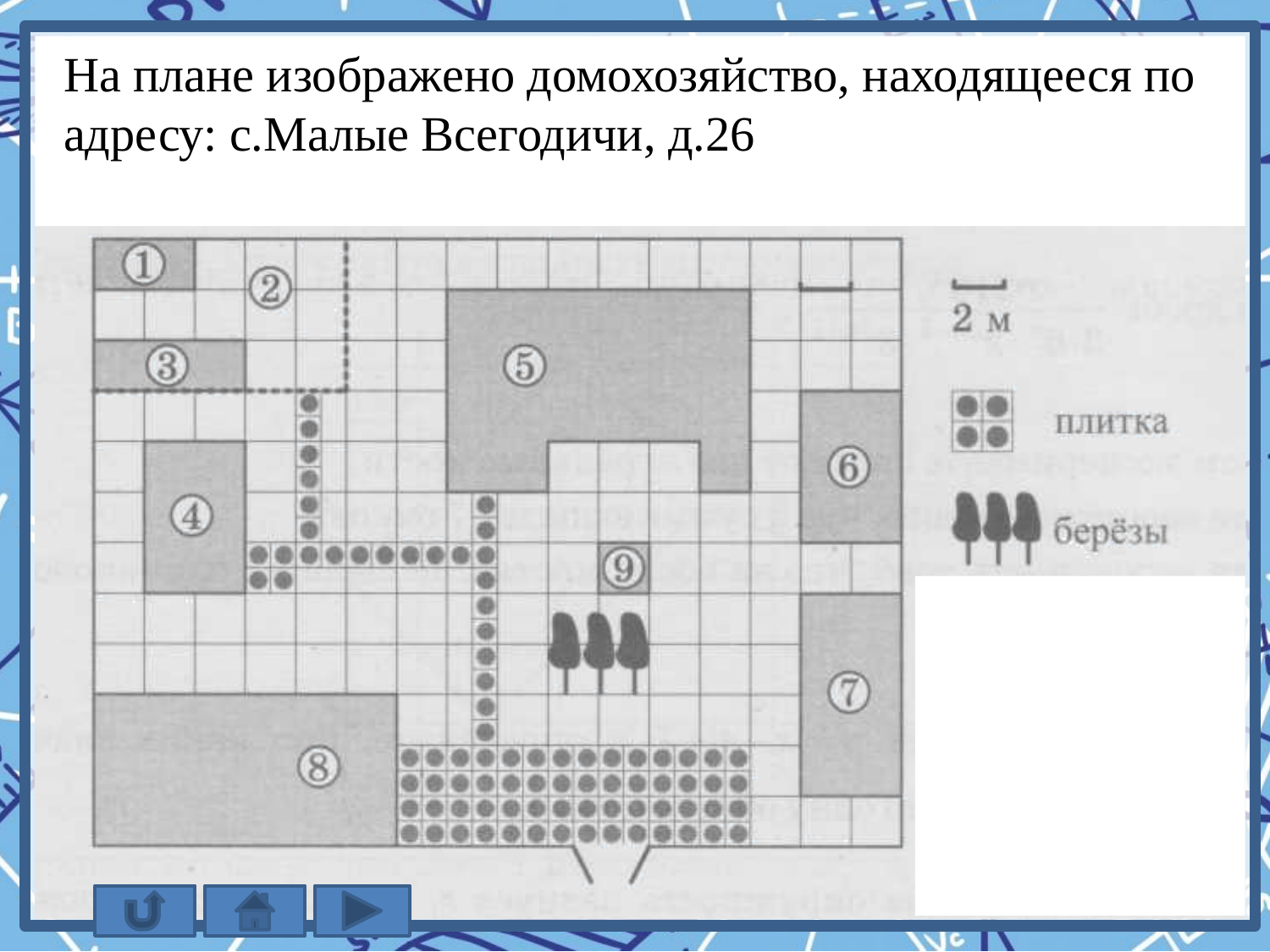

На плане изображено домохозяйство, находящееся по
адресу: с.Малые Всегодичи, д.26